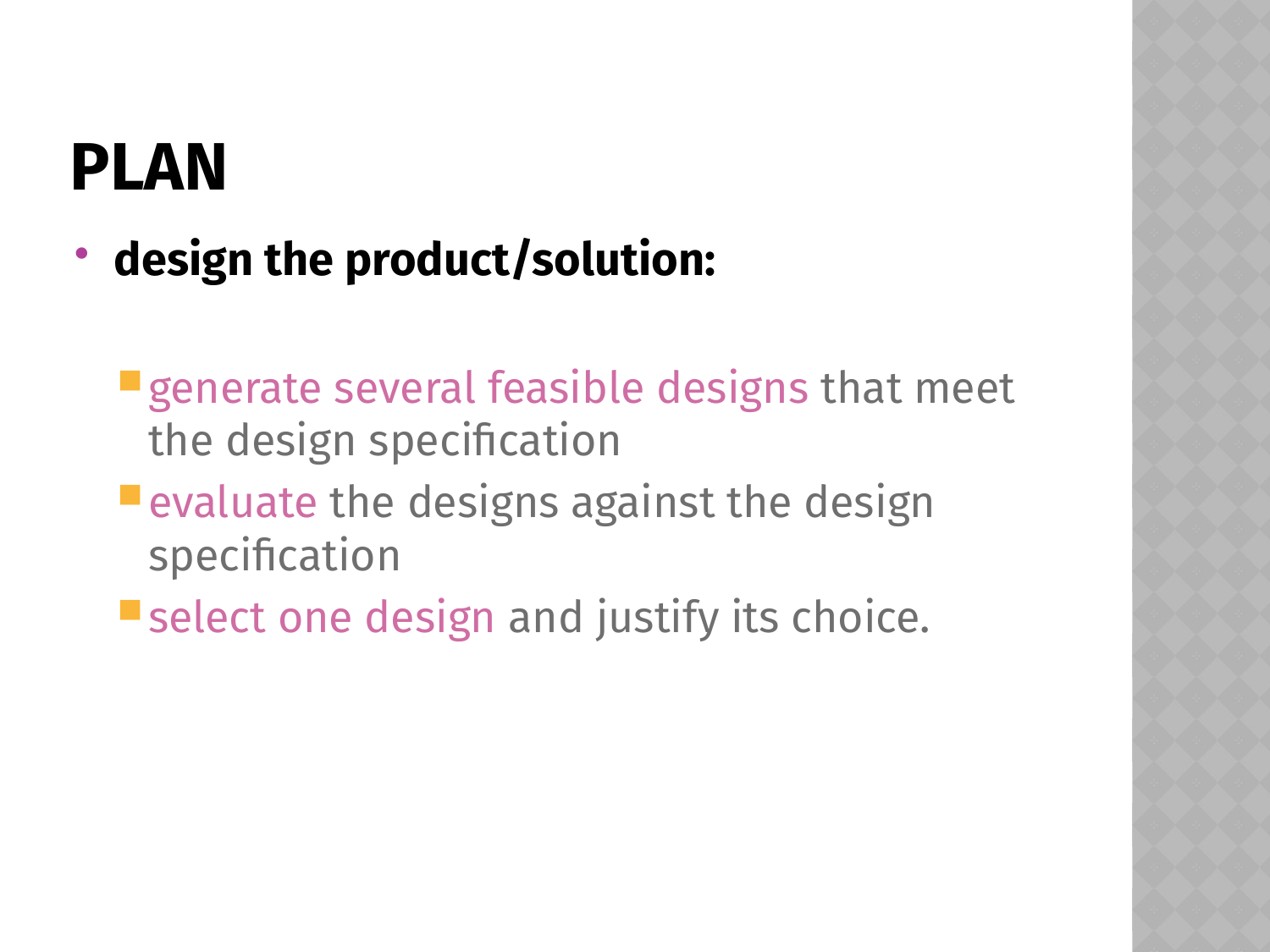

# Plan
design the product/solution:

generate several feasible designs that meet the design specification
evaluate the designs against the design specification
select one design and justify its choice.